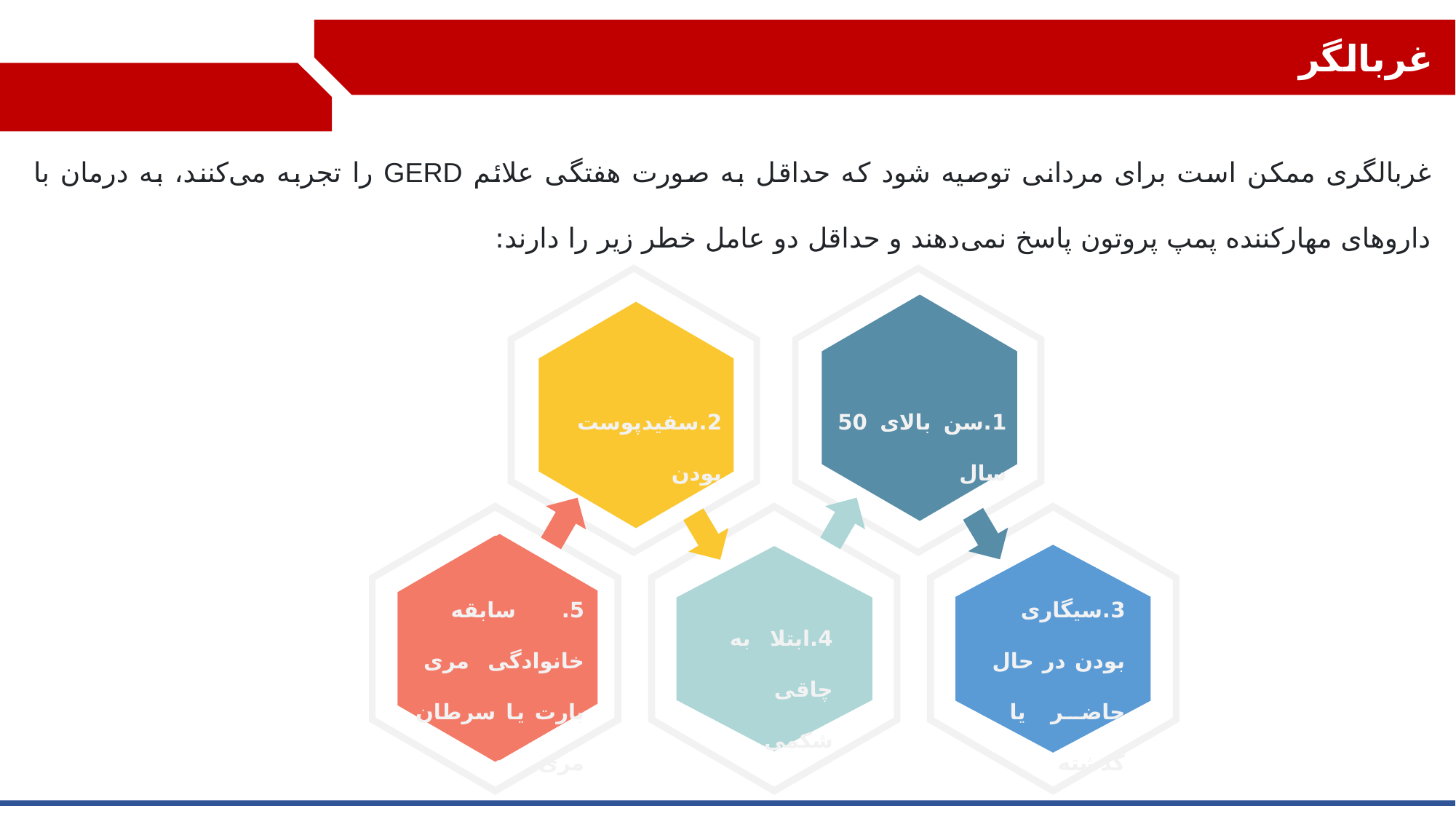

غربالگری
غربالگری ممکن است برای مردانی توصیه شود که حداقل به صورت هفتگی علائم GERD را تجربه می‌کنند، به درمان با داروهای مهارکننده پمپ پروتون پاسخ نمی‌دهند و حداقل دو عامل خطر زیر را دارند:

1.سن بالای 50 سال
2.سفیدپوست بودن

5. سابقه خانوادگی مری بارت یا سرطان مری
3.سیگاری بودن در حال حاضر یا گذشته
4.ابتلا به چاقی شکمی